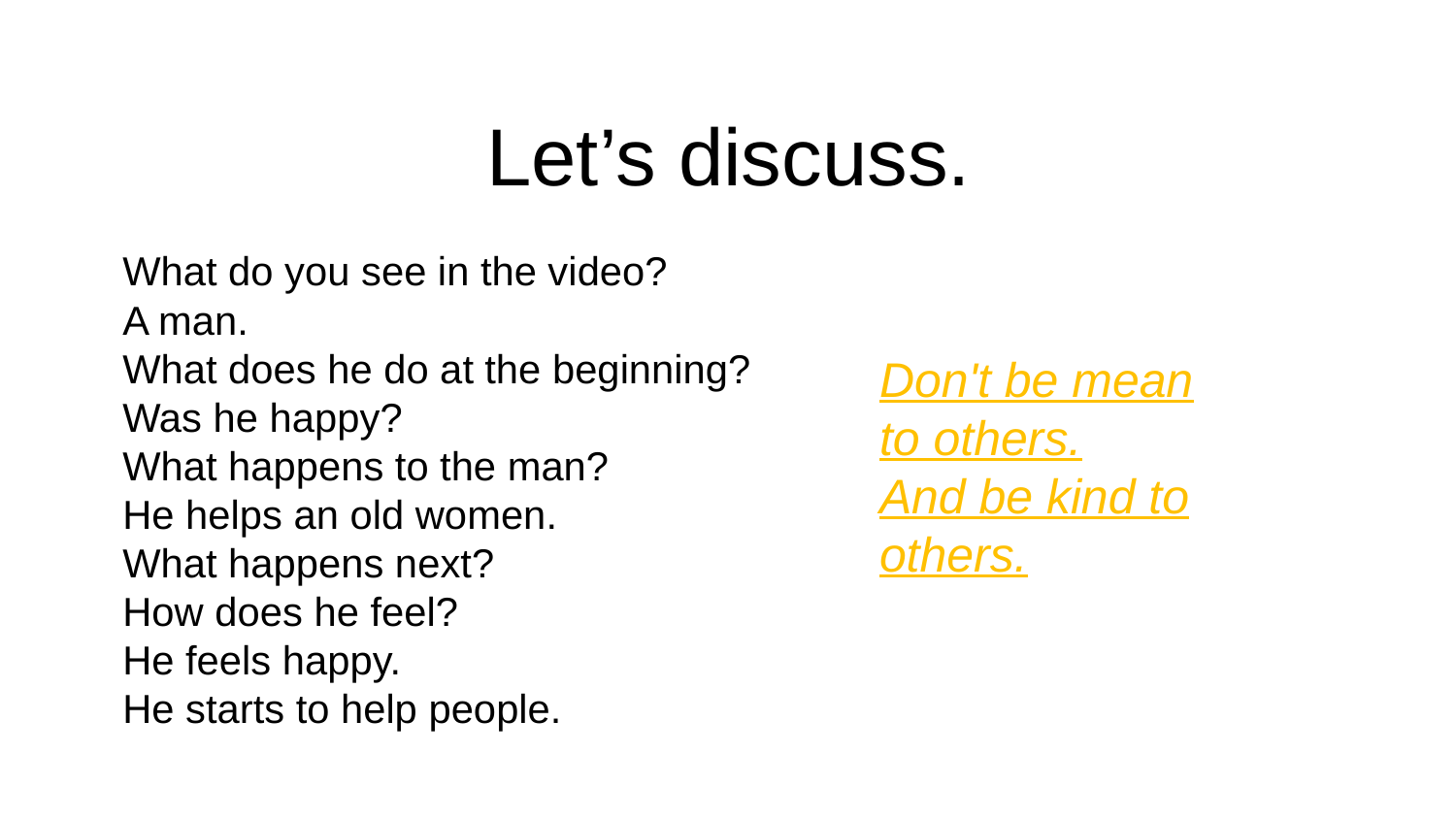

Let’s discuss.
What do you see in the video?
A man.
What does he do at the beginning?
Was he happy?
What happens to the man?
He helps an old women.
What happens next?
How does he feel?
He feels happy.
He starts to help people.
Don't be mean to others.
And be kind to others.